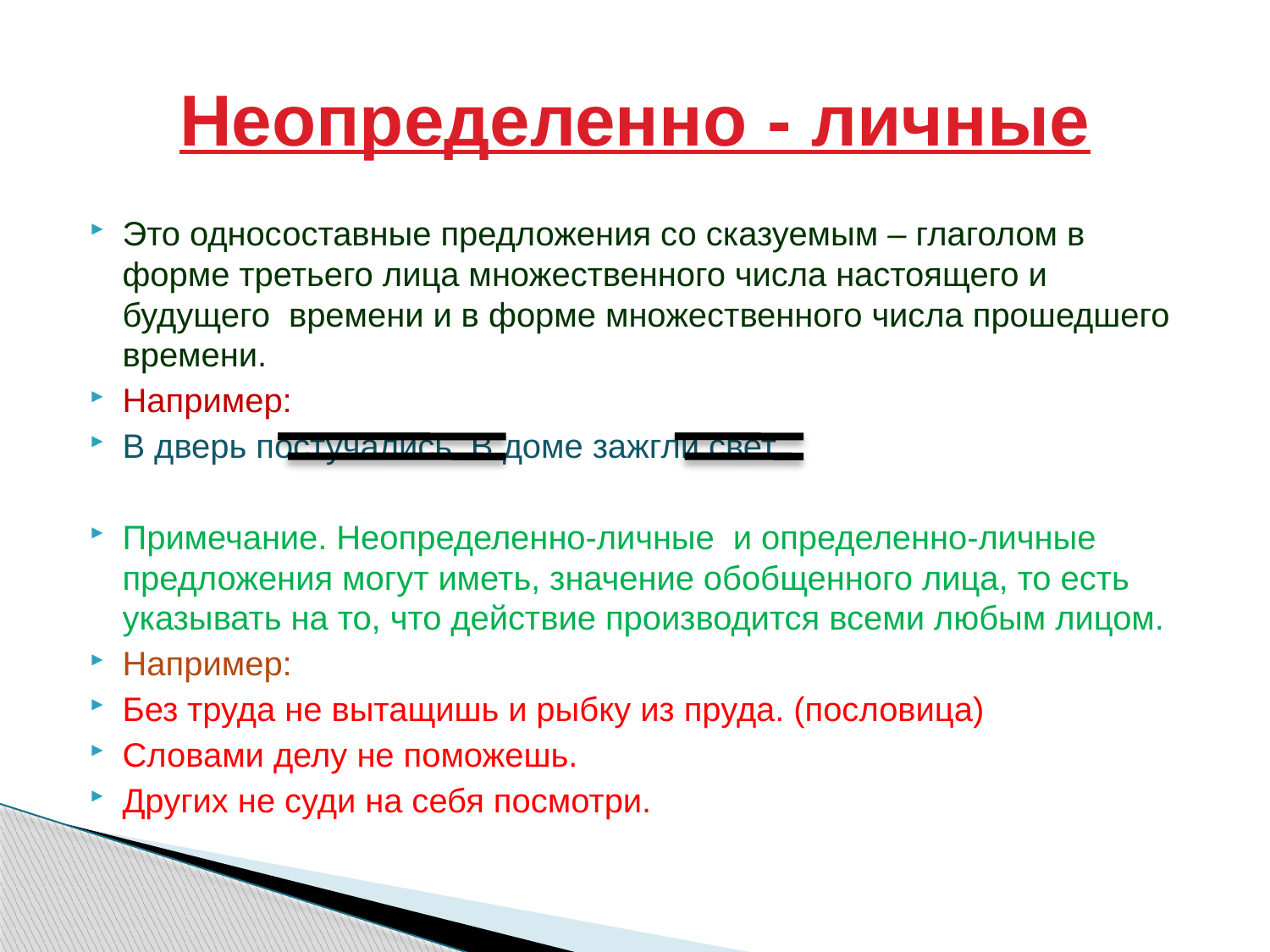

# Неопределенно - личные
Это односоставные предложения со сказуемым – глаголом в форме третьего лица множественного числа настоящего и будущего  времени и в форме множественного числа прошедшего времени.
Например:
В дверь постучались. В доме зажгли свет.

Примечание. Неопределенно-личные  и определенно-личные предложения могут иметь, значение обобщенного лица, то есть указывать на то, что действие производится всеми любым лицом.
Например:
Без труда не вытащишь и рыбку из пруда. (пословица)
Словами делу не поможешь.
Других не суди на себя посмотри.